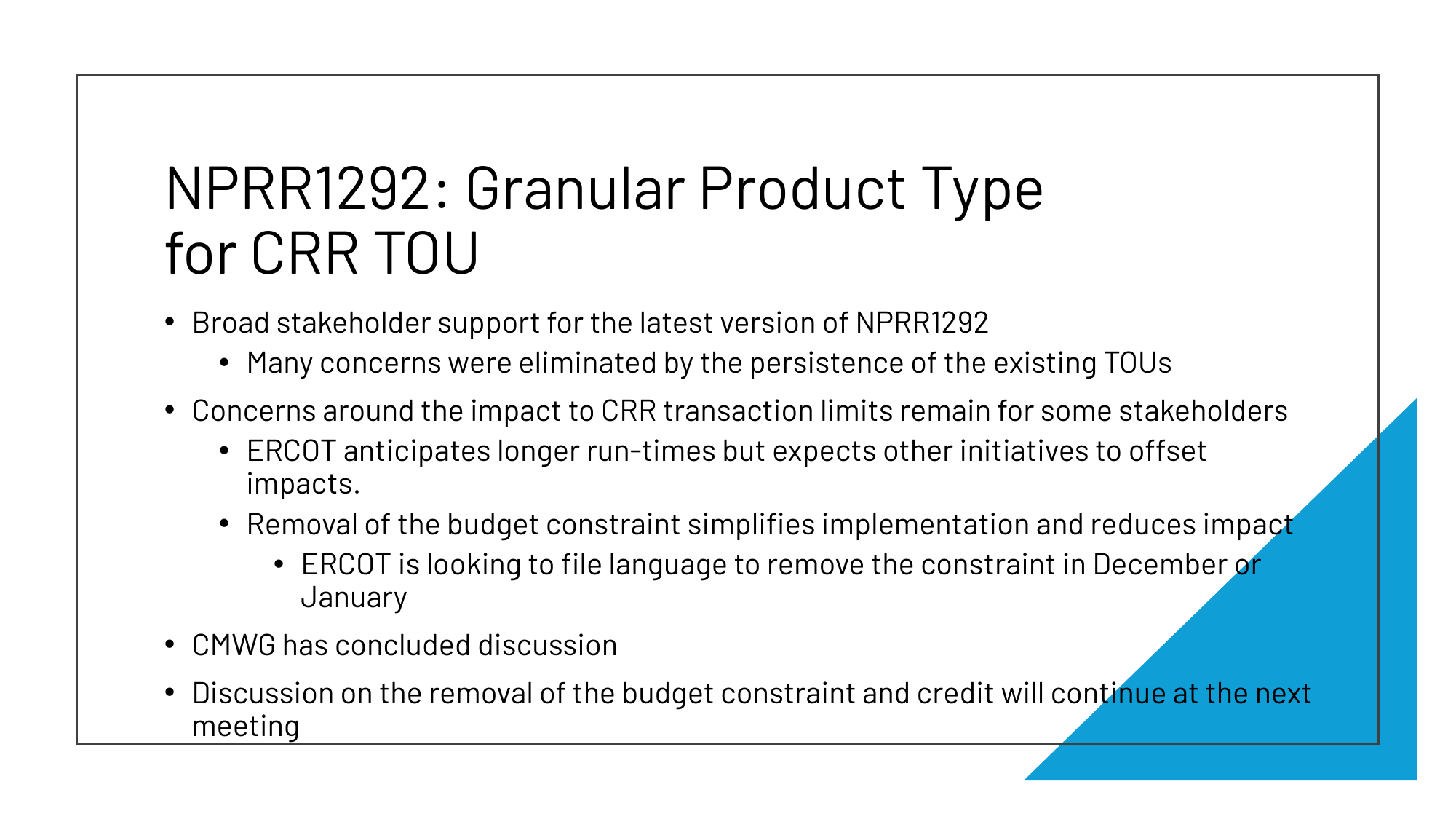

# NPRR1292: Granular Product Type for CRR TOU
Broad stakeholder support for the latest version of NPRR1292
Many concerns were eliminated by the persistence of the existing TOUs
Concerns around the impact to CRR transaction limits remain for some stakeholders
ERCOT anticipates longer run-times but expects other initiatives to offset impacts.
Removal of the budget constraint simplifies implementation and reduces impact
ERCOT is looking to file language to remove the constraint in December or January
CMWG has concluded discussion
Discussion on the removal of the budget constraint and credit will continue at the next meeting